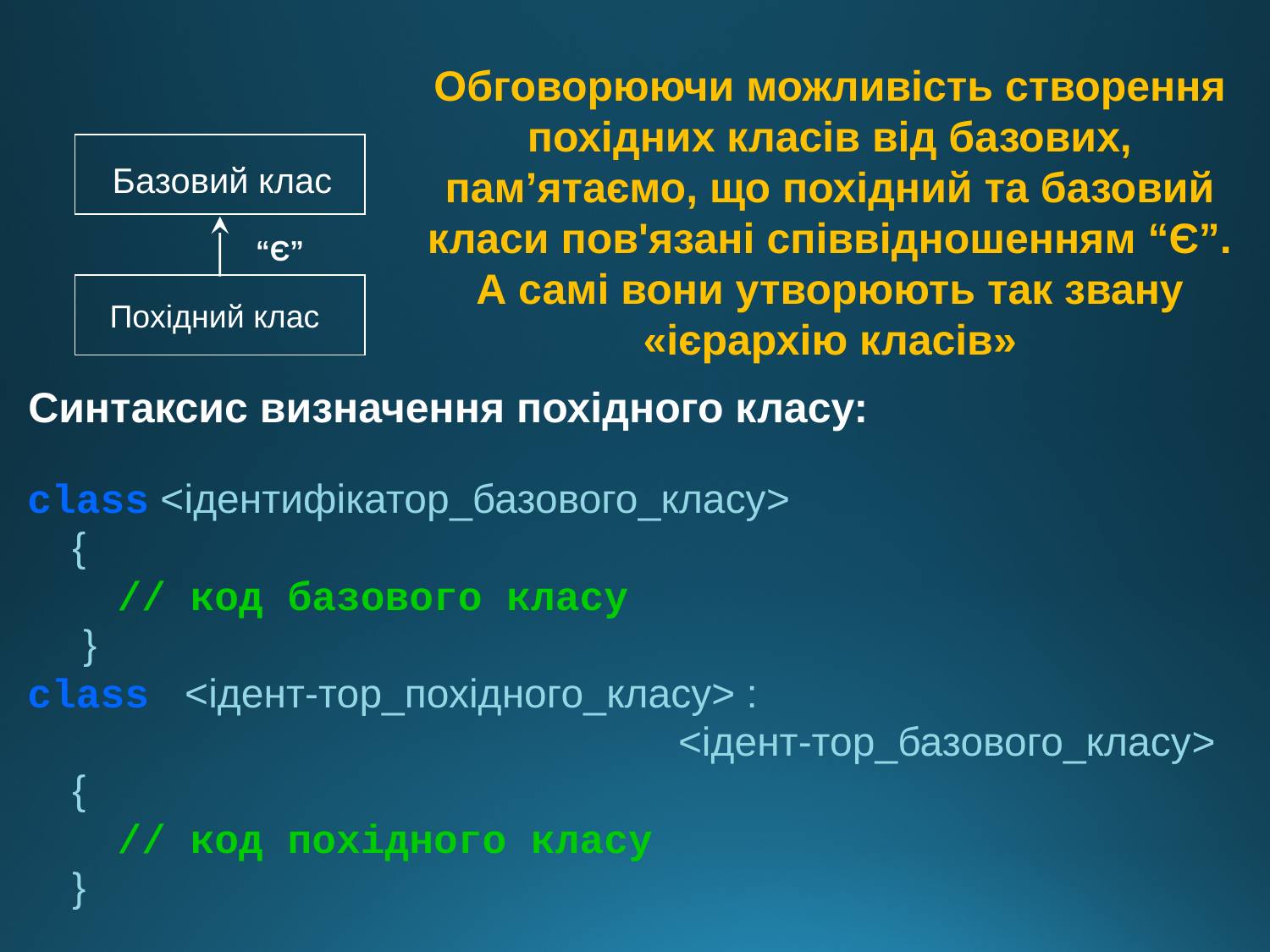

Обговорюючи можливість створення похідних класів від базових, пам’ятаємо, що похідний та базовий класи пов'язані співвідношенням “Є”. А самі вони утворюють так звану «ієрархію класів»

Базовий клас

“Є”

Похідний клас
Синтаксис визначення похідного класу:

class <ідентифікатор_базового_класу>
    {
        // код базового класу
     }
class  <ідент-тор_похідного_класу> :
                                                          <ідент-тор_базового_класу>
    {
        // код похідного класу
    }